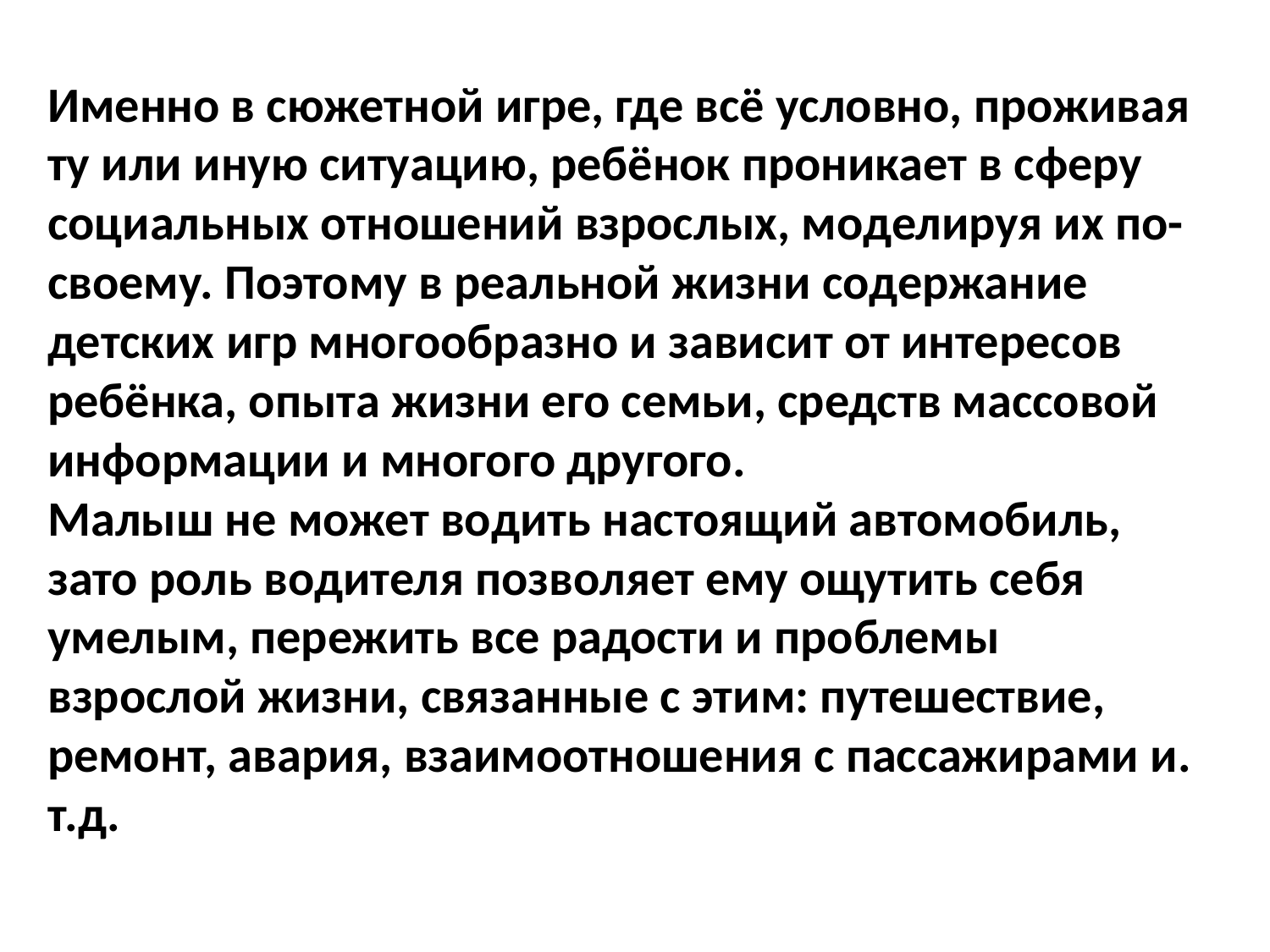

# Именно в сюжетной игре, где всё условно, проживая ту или иную ситуацию, ребёнок проникает в сферу социальных отношений взрослых, моделируя их по-своему. Поэтому в реальной жизни содержание детских игр многообразно и зависит от интересов ребёнка, опыта жизни его семьи, средств массовой информации и многого другого. Малыш не может водить настоящий автомобиль, зато роль водителя позволяет ему ощутить себя умелым, пережить все радости и проблемы взрослой жизни, связанные с этим: путешествие, ремонт, авария, взаимоотношения с пассажирами и. т.д.